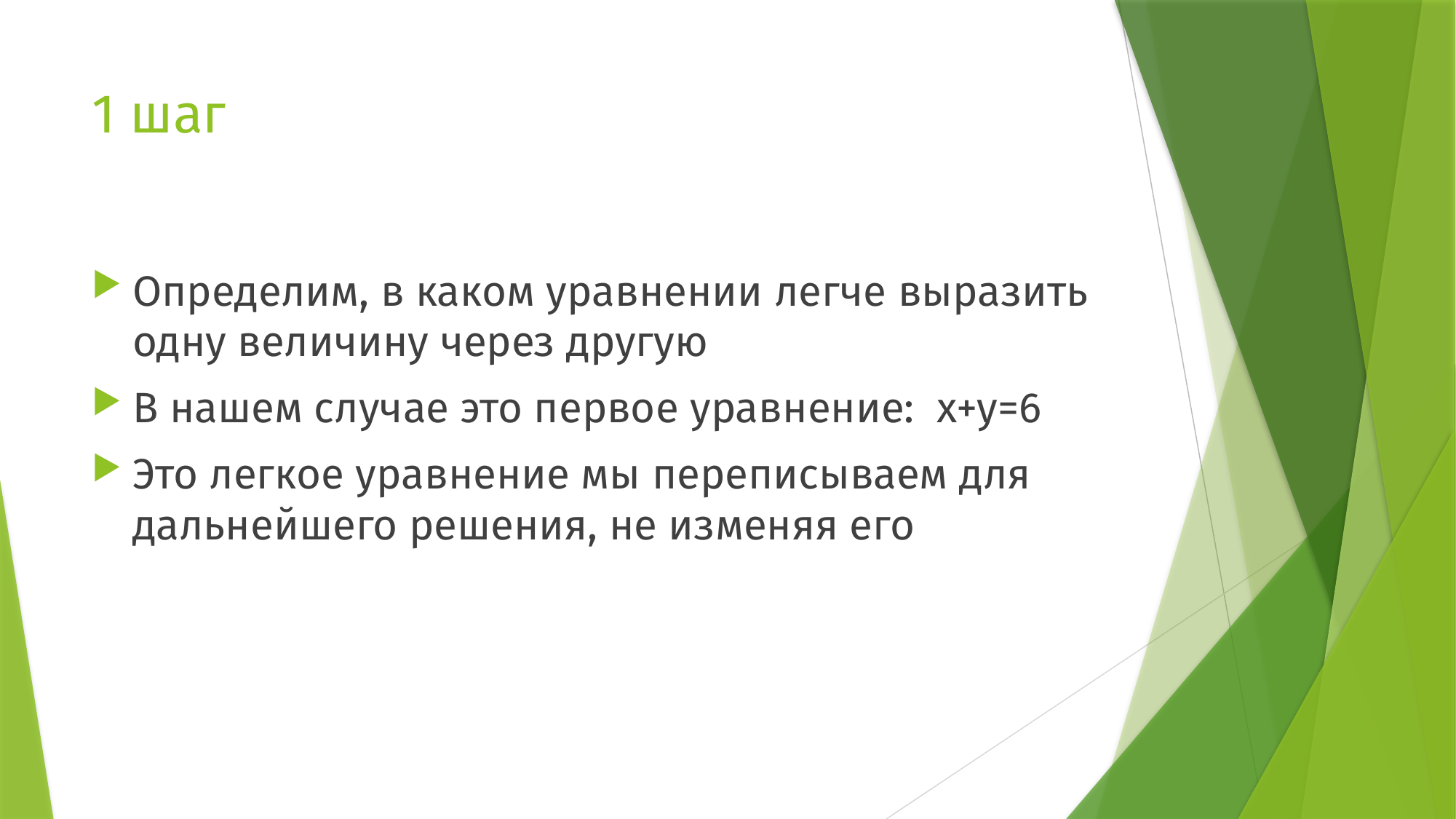

# 1 шаг
Определим, в каком уравнении легче выразить одну величину через другую
В нашем случае это первое уравнение:  х+у=6
Это легкое уравнение мы переписываем для дальнейшего решения, не изменяя его